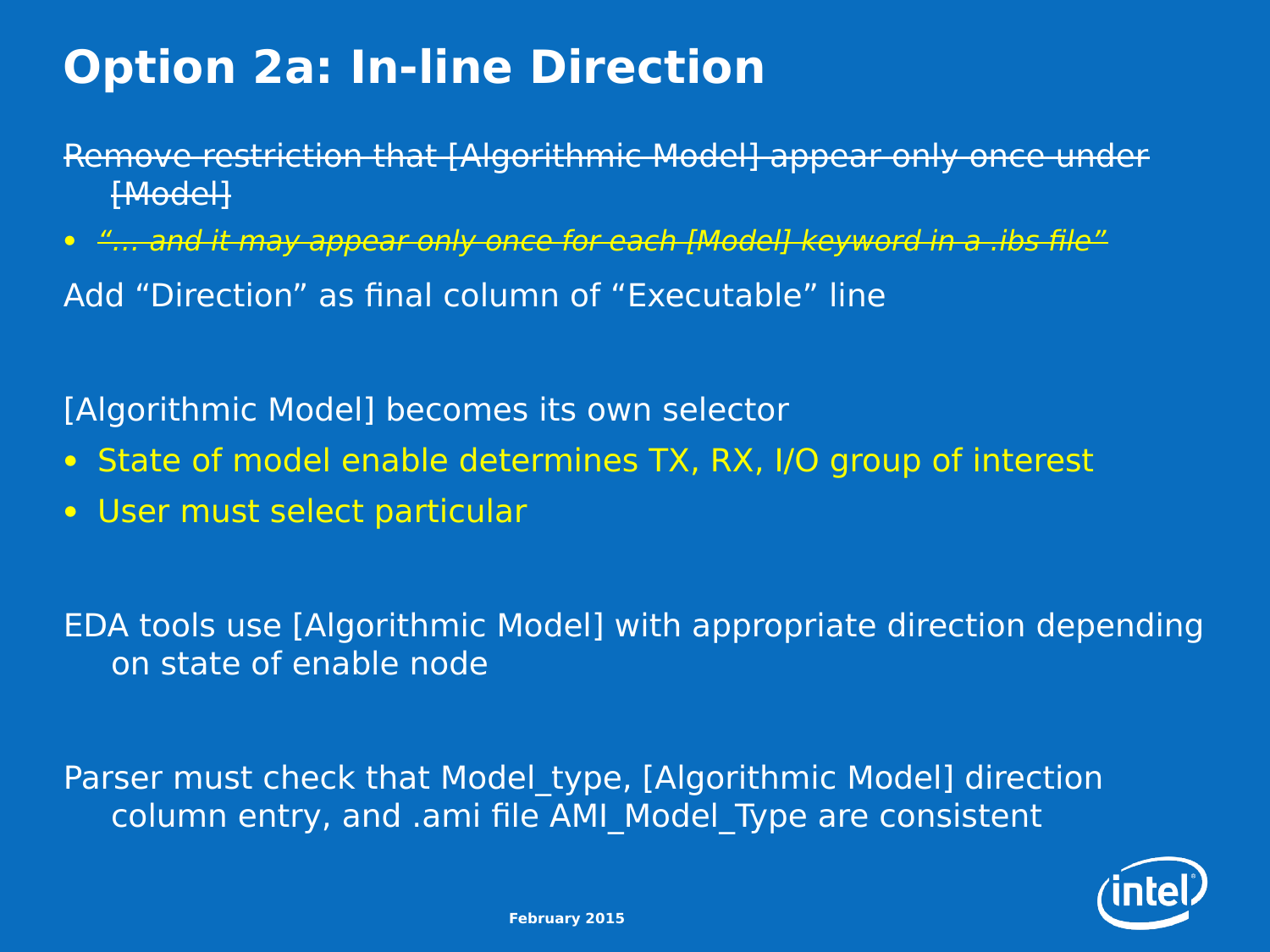

# Option 2a: In-line Direction
Remove restriction that [Algorithmic Model] appear only once under [Model]
“… and it may appear only once for each [Model] keyword in a .ibs file”
Add “Direction” as final column of “Executable” line

[Algorithmic Model] becomes its own selector
State of model enable determines TX, RX, I/O group of interest
User must select particular

EDA tools use [Algorithmic Model] with appropriate direction depending on state of enable node

Parser must check that Model_type, [Algorithmic Model] direction column entry, and .ami file AMI_Model_Type are consistent

February 2015